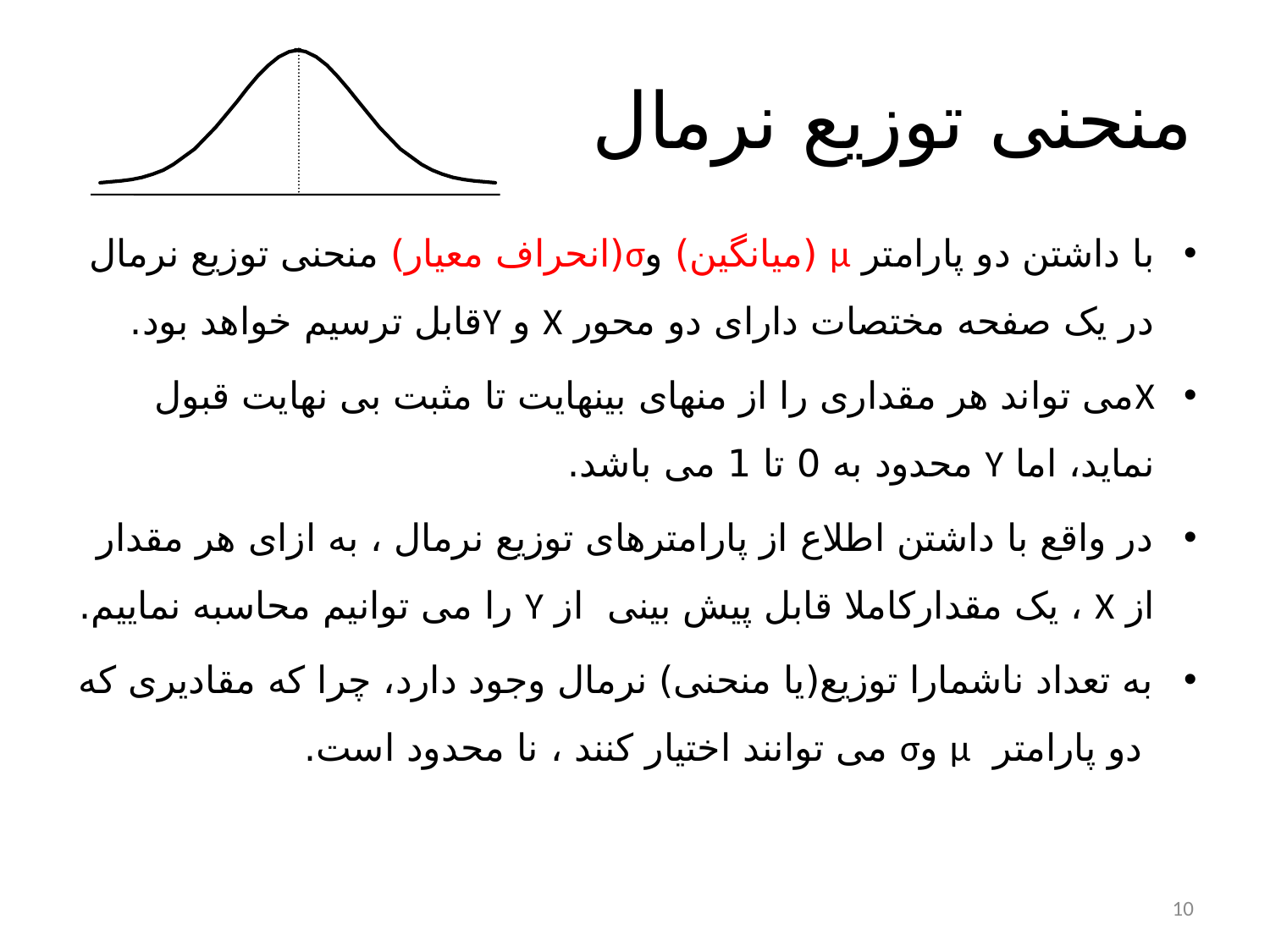

# منحنی توزیع نرمال
با داشتن دو پارامتر µ (میانگین) وσ(انحراف معیار) منحنی توزیع نرمال در یک صفحه مختصات دارای دو محور X و Yقابل ترسیم خواهد بود.
Xمی تواند هر مقداری را از منهای بینهایت تا مثبت بی نهایت قبول نماید، اما Y محدود به 0 تا 1 می باشد.
در واقع با داشتن اطلاع از پارامترهای توزیع نرمال ، به ازای هر مقدار از X ، یک مقدارکاملا قابل پیش بینی  از Y را می توانیم محاسبه نماییم.
به تعداد ناشمارا توزیع(یا منحنی) نرمال وجود دارد، چرا که مقادیری که  دو پارامتر  µ وσ می توانند اختیار کنند ، نا محدود است.
10